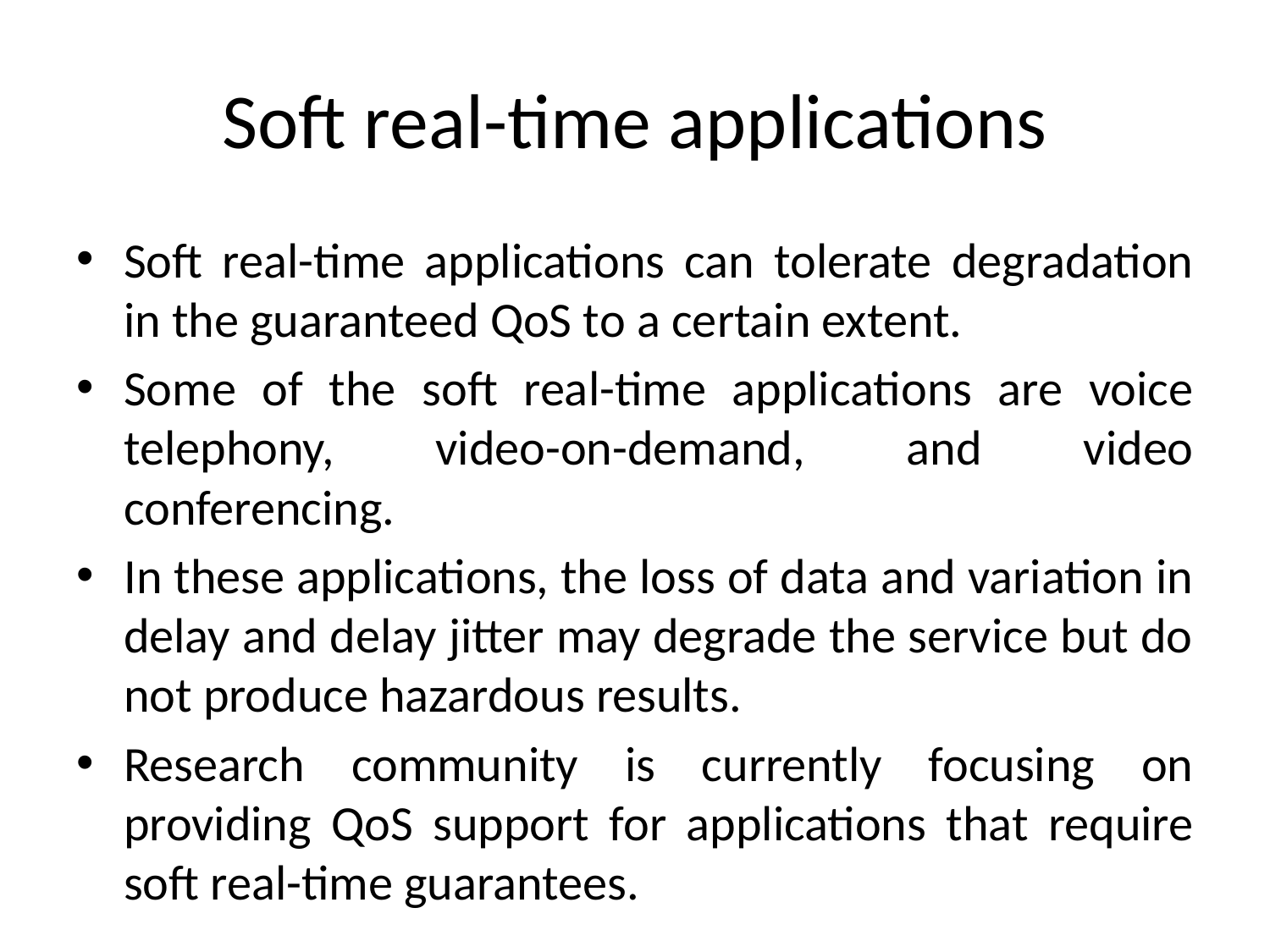

# Soft real-time applications
Soft real-time applications can tolerate degradation in the guaranteed QoS to a certain extent.
Some of the soft real-time applications are voice telephony, video-on-demand, and video conferencing.
In these applications, the loss of data and variation in delay and delay jitter may degrade the service but do not produce hazardous results.
Research community is currently focusing on providing QoS support for applications that require soft real-time guarantees.